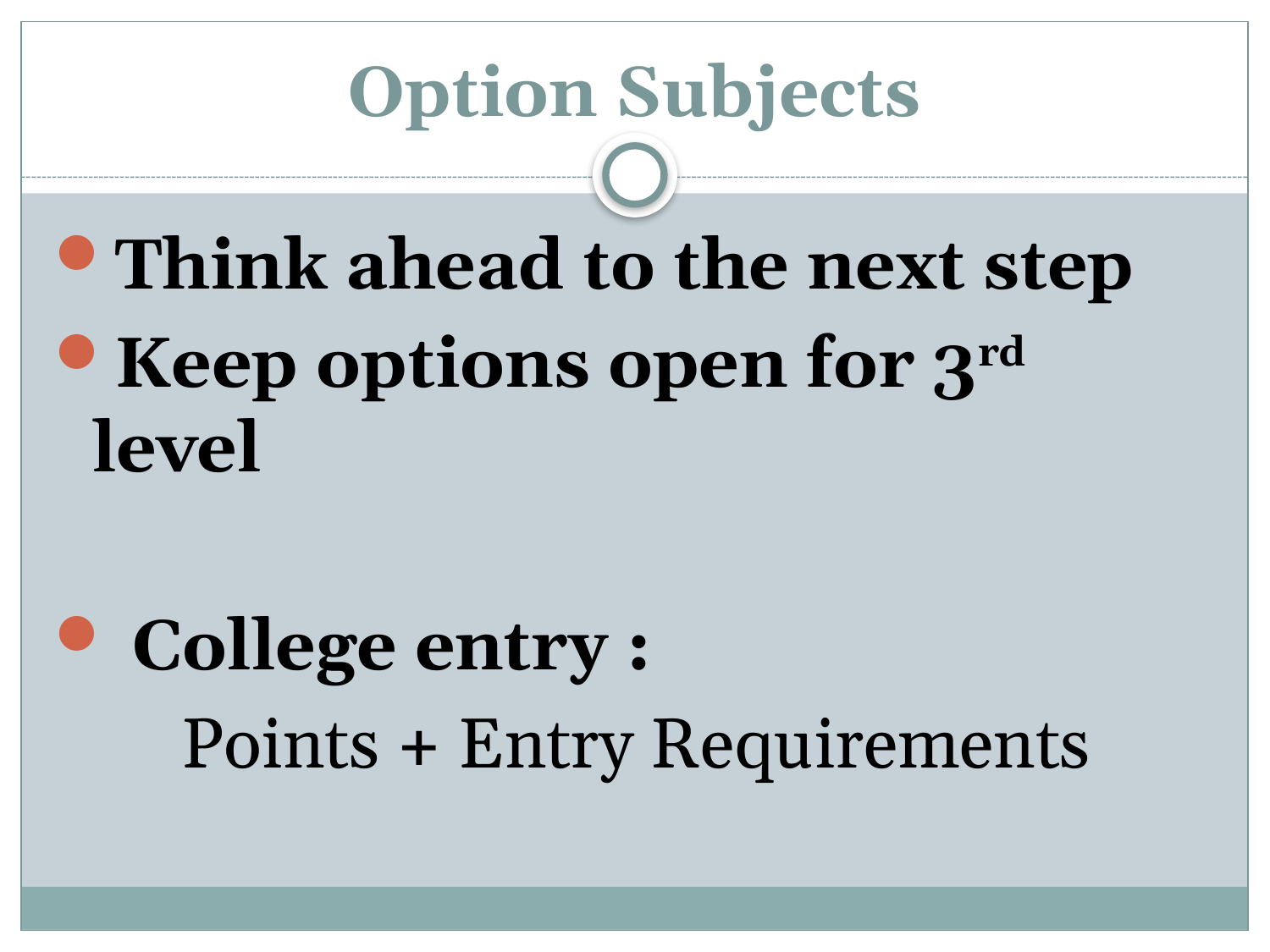

# Option Subjects
Think ahead to the next step
Keep options open for 3rd level

 College entry :
	Points + Entry Requirements